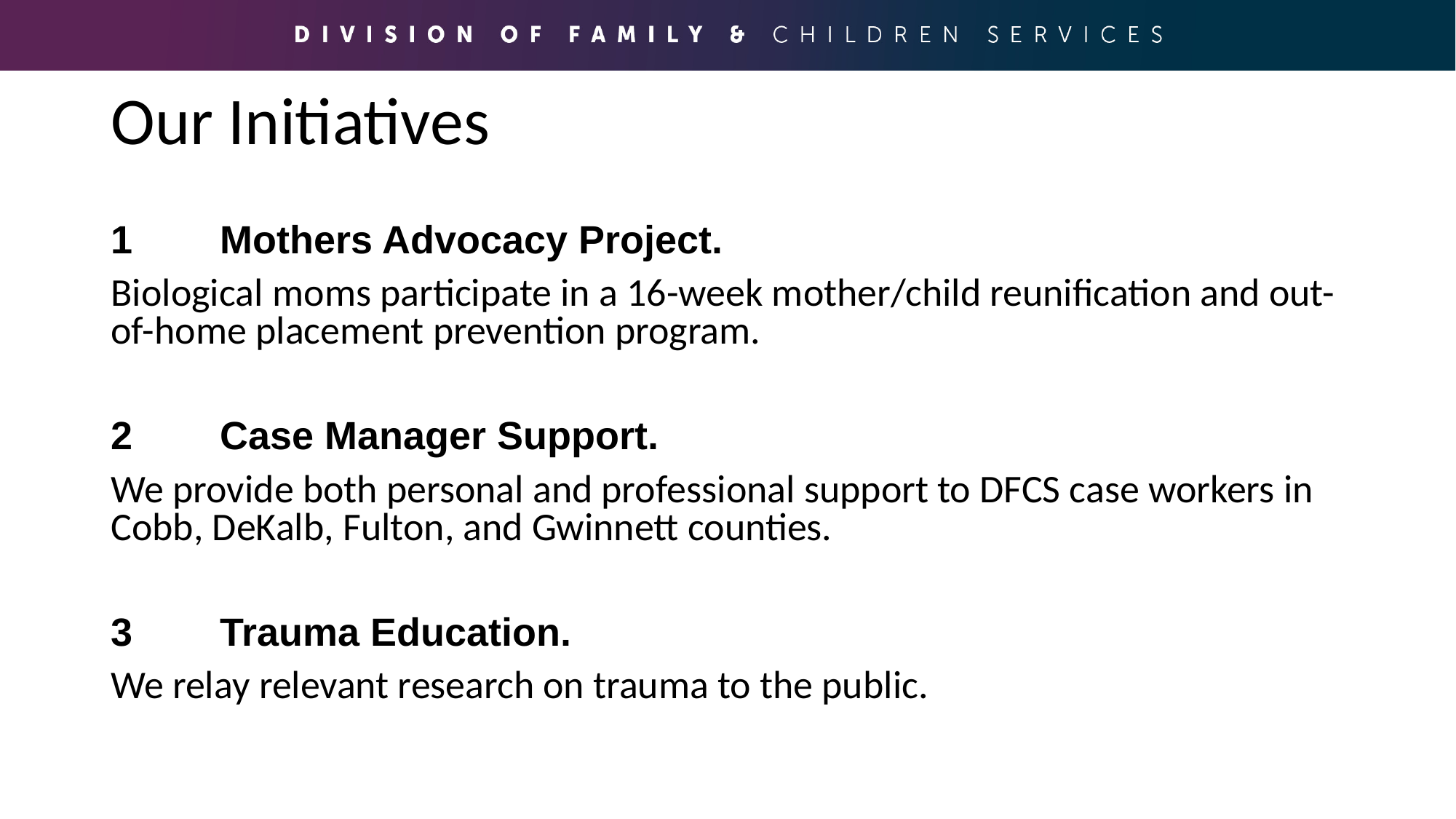

# Our Initiatives
1	Mothers Advocacy Project.
Biological moms participate in a 16-week mother/child reunification and out-of-home placement prevention program.

2	Case Manager Support.
We provide both personal and professional support to DFCS case workers in Cobb, DeKalb, Fulton, and Gwinnett counties.

3	Trauma Education.
We relay relevant research on trauma to the public.